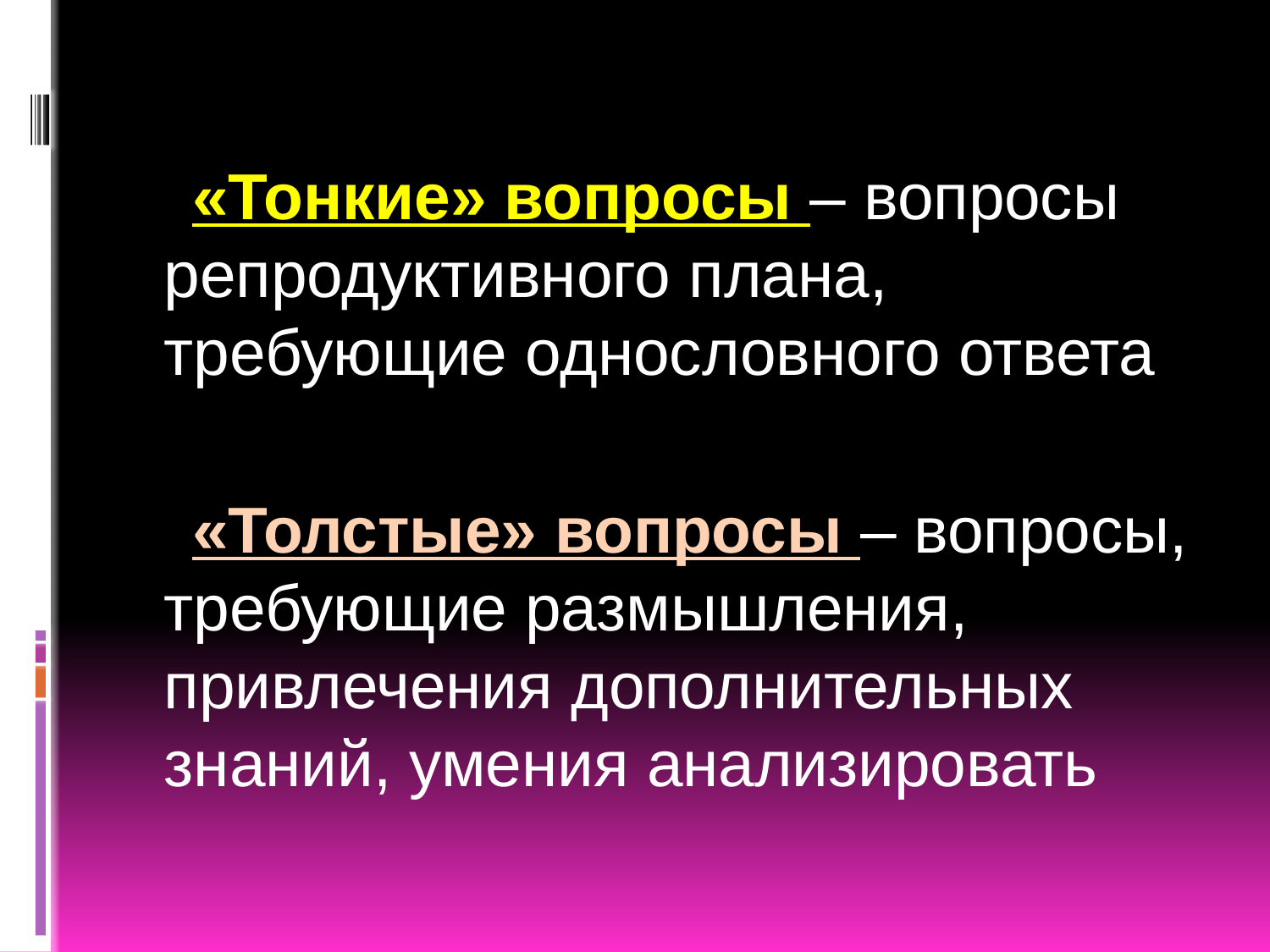

«Тонкие» вопросы – вопросы репродуктивного плана, требующие однословного ответа

    «Толстые» вопросы – вопросы, требующие размышления, привлечения дополнительных знаний, умения анализировать
#